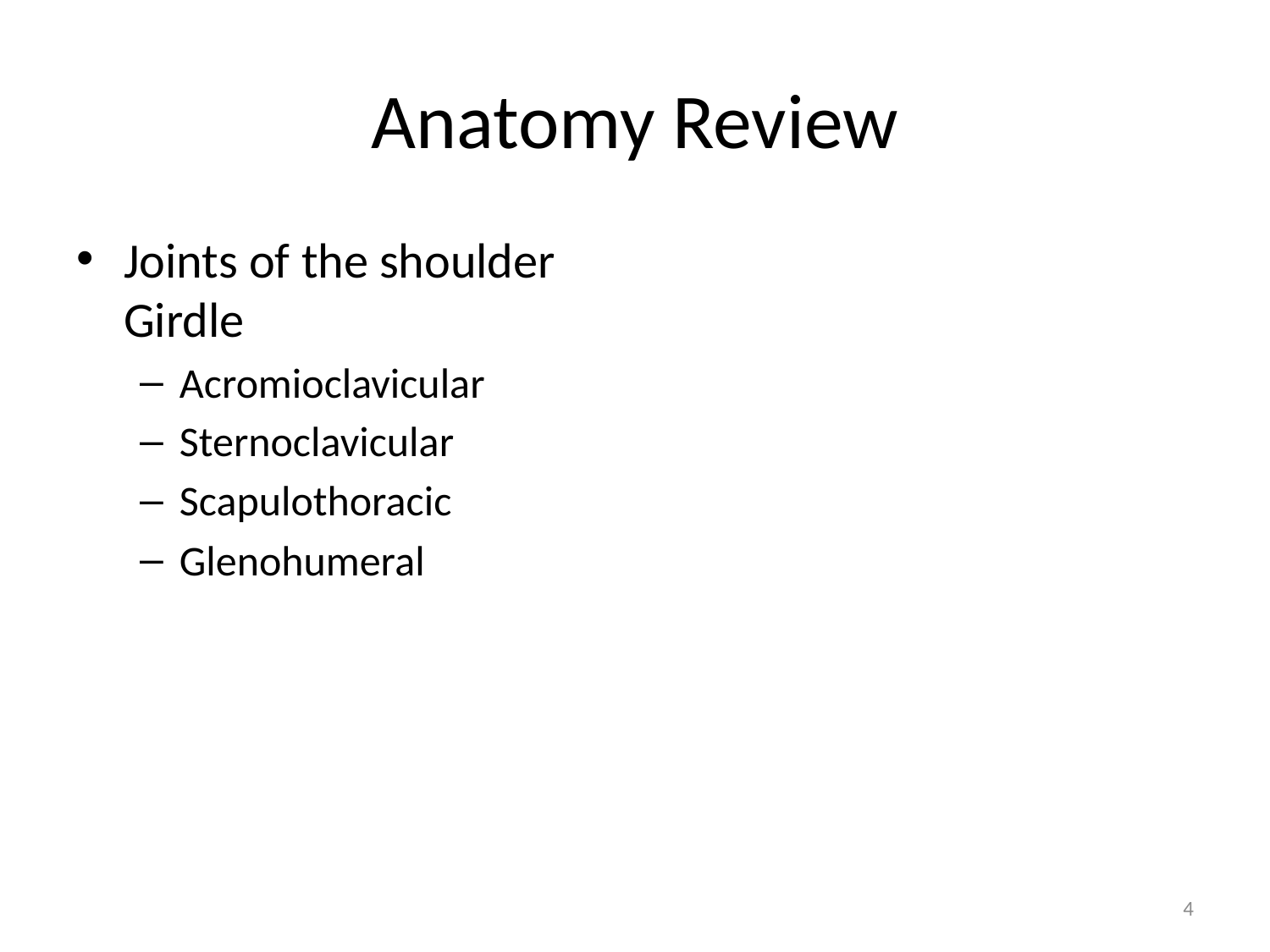

# Anatomy Review
Joints of the shoulder Girdle
Acromioclavicular
Sternoclavicular
Scapulothoracic
Glenohumeral

4